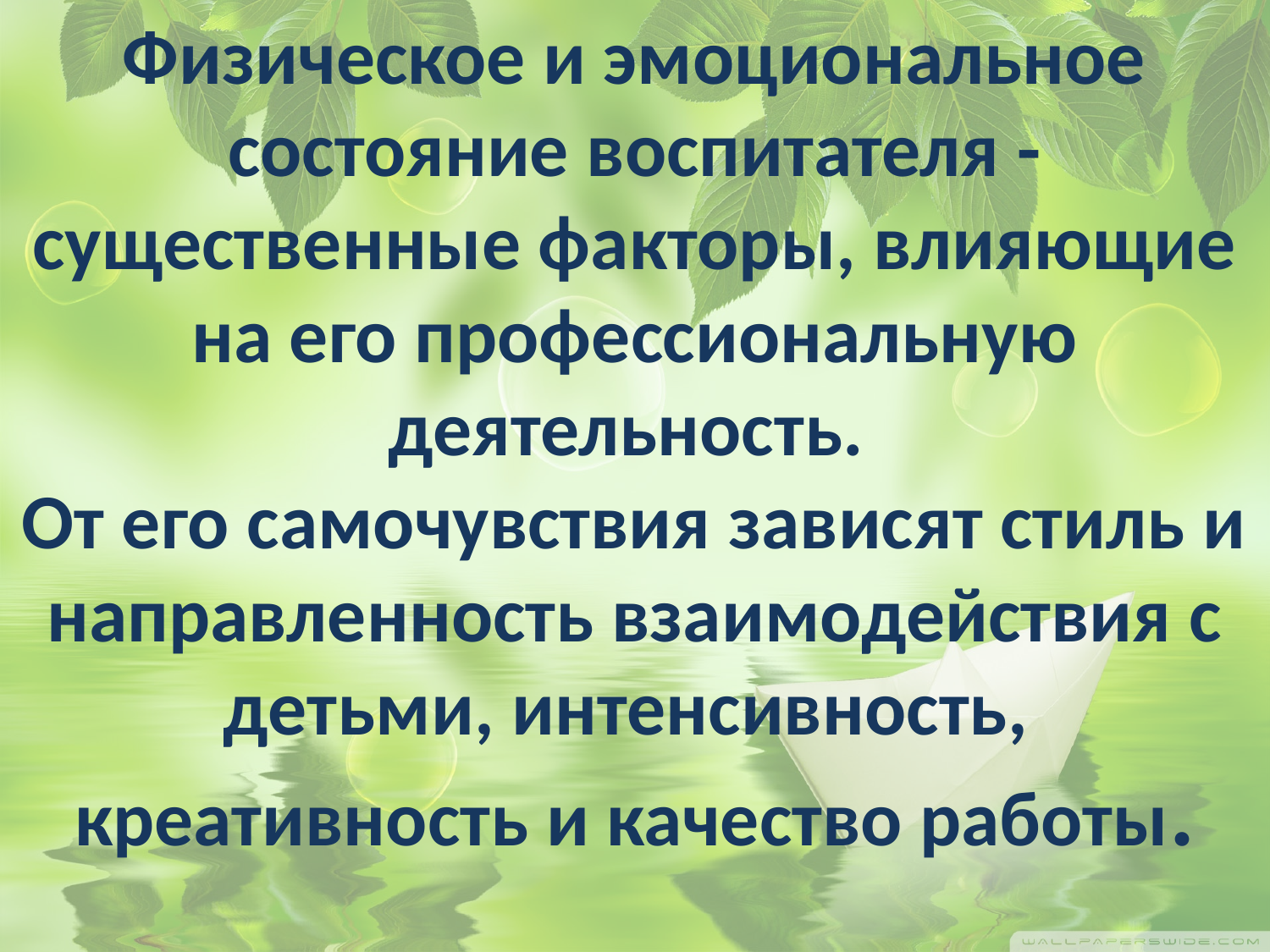

Физическое и эмоциональное состояние воспитателя - существенные факторы, влияющие на его профессиональную деятельность.
От его самочувствия зависят стиль и направленность взаимодействия с детьми, интенсивность,
креативность и качество работы.